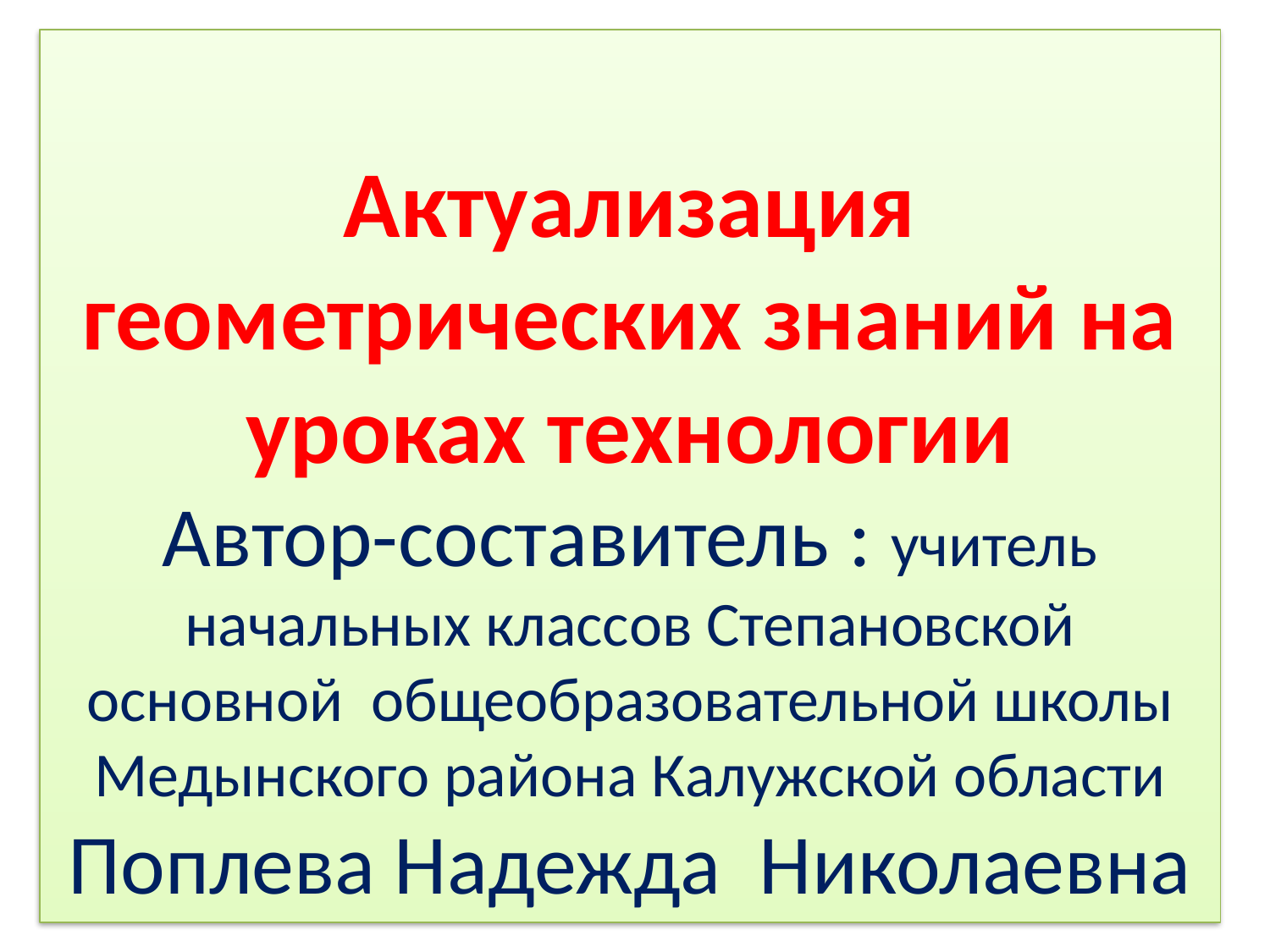

# Актуализация геометрических знаний на уроках технологии Автор-составитель : учитель начальных классов Степановской основной  общеобразовательной школы Медынского района Калужской области Поплева Надежда  Николаевна